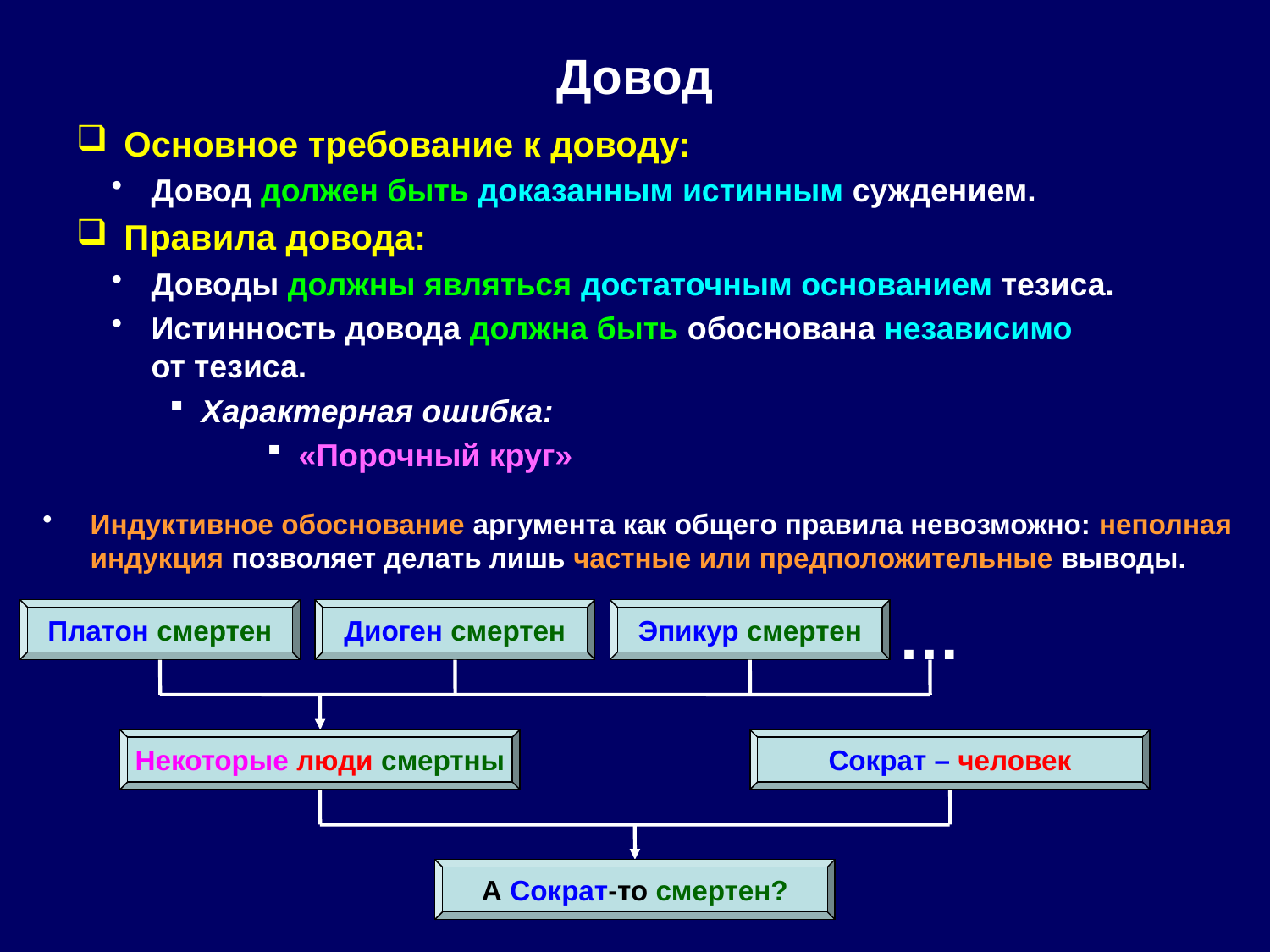

# Довод
Основное требование к доводу:
Довод должен быть доказанным истинным суждением.
Правила довода:
Доводы должны являться достаточным основанием тезиса.
Истинность довода должна быть обоснована независимо
от тезиса.
Характерная ошибка:
«Порочный круг»
Индуктивное обоснование аргумента как общего правила невозможно: неполная индукция позволяет делать лишь частные или предположительные выводы.
…
Платон смертен
Диоген смертен
Эпикур смертен

Всякий человек смертен
Некоторые люди смертны
Сократ – человек

Сократ смертен
А Сократ-то смертен?